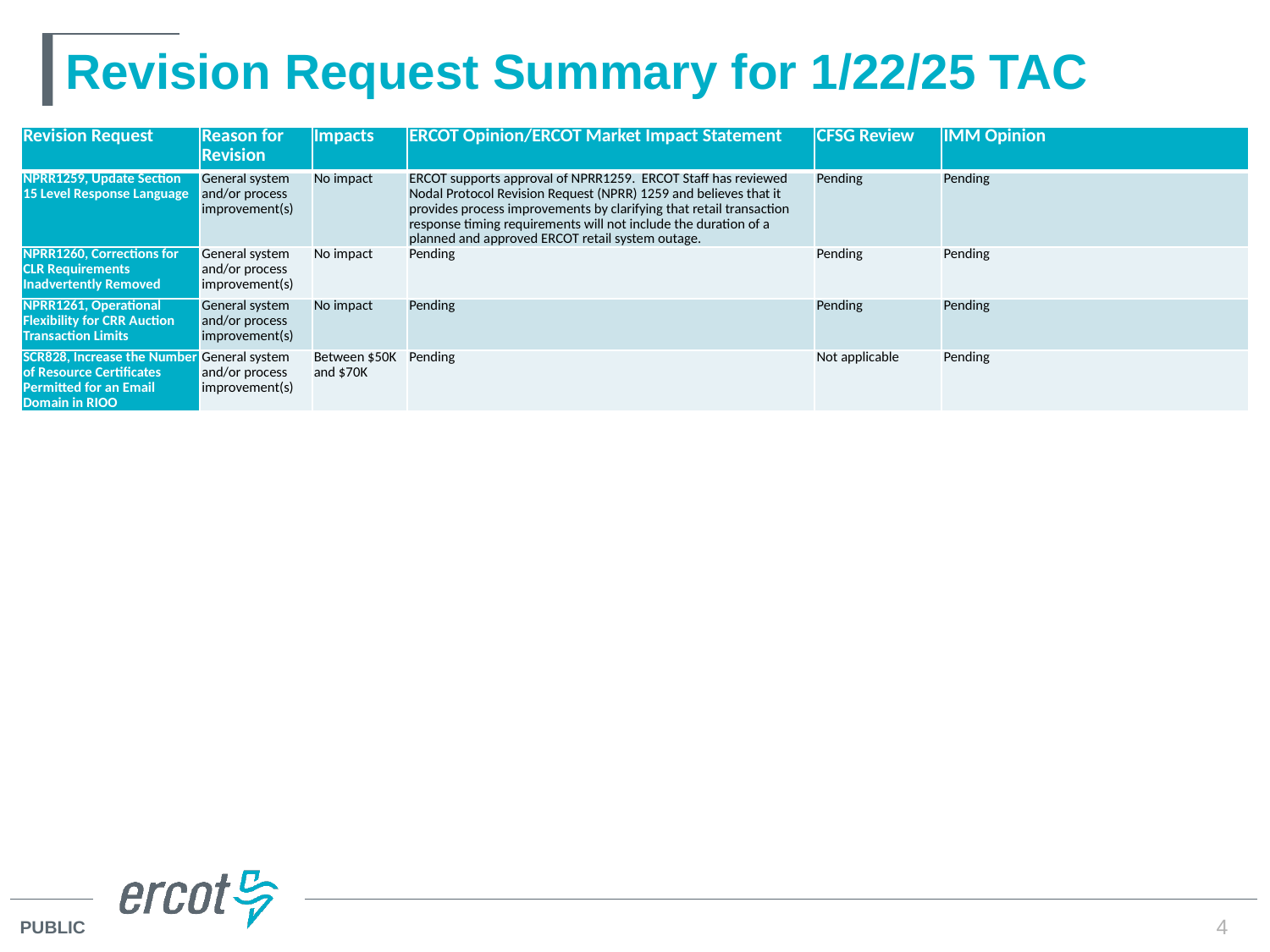

# Revision Request Summary for 1/22/25 TAC
| Revision Request | Reason for Revision | Impacts | ERCOT Opinion/ERCOT Market Impact Statement | CFSG Review | IMM Opinion |
| --- | --- | --- | --- | --- | --- |
| NPRR1259, Update Section 15 Level Response Language | General system and/or process improvement(s) | No impact | ERCOT supports approval of NPRR1259. ERCOT Staff has reviewed Nodal Protocol Revision Request (NPRR) 1259 and believes that it provides process improvements by clarifying that retail transaction response timing requirements will not include the duration of a planned and approved ERCOT retail system outage. | Pending | Pending |
| NPRR1260, Corrections for CLR Requirements Inadvertently Removed | General system and/or process improvement(s) | No impact | Pending | Pending | Pending |
| NPRR1261, Operational Flexibility for CRR Auction Transaction Limits | General system and/or process improvement(s) | No impact | Pending | Pending | Pending |
| SCR828, Increase the Number of Resource Certificates Permitted for an Email Domain in RIOO | General system and/or process improvement(s) | Between $50K and $70K | Pending | Not applicable | Pending |
4